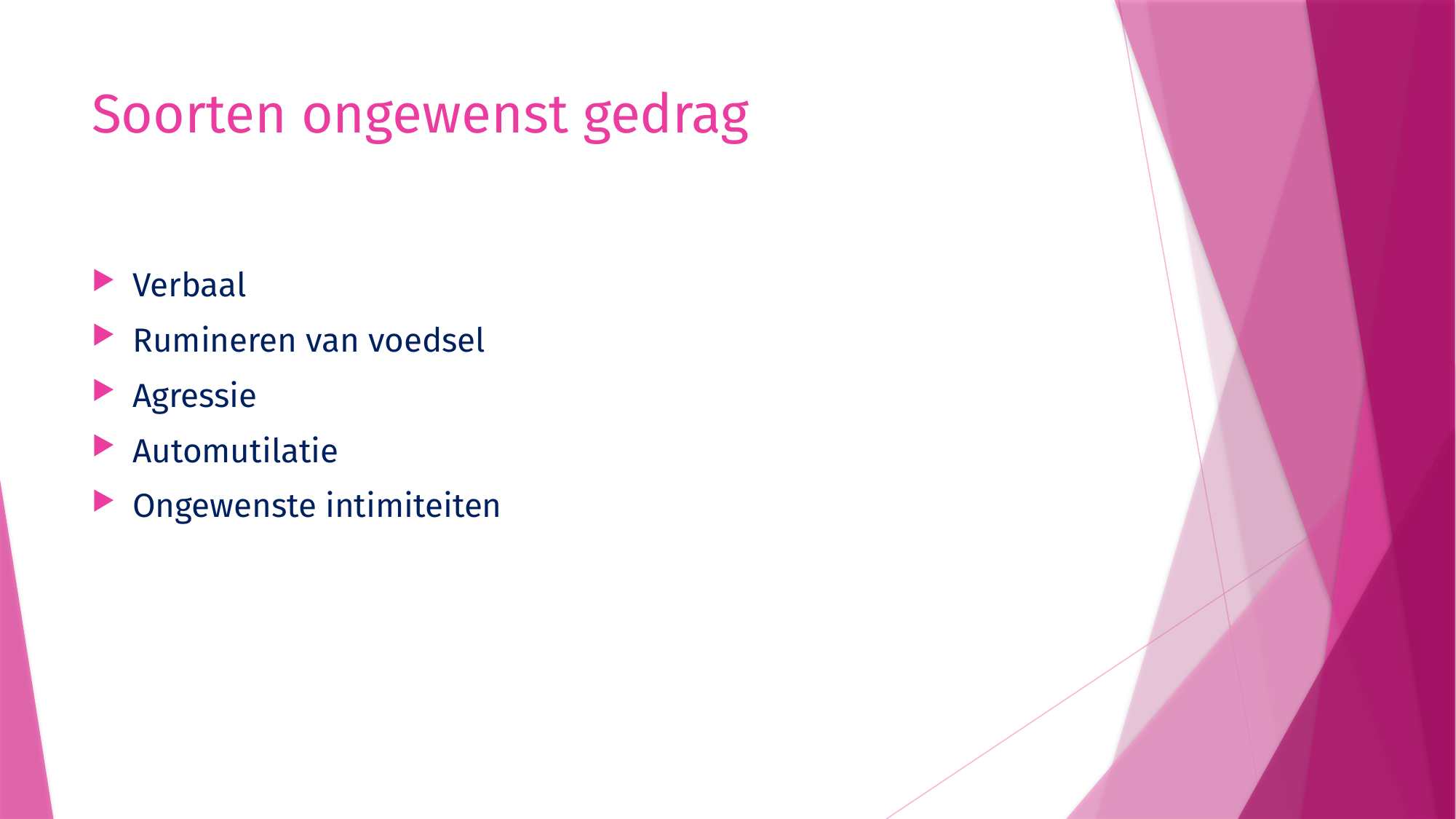

# Soorten ongewenst gedrag
Verbaal
Rumineren van voedsel
Agressie
Automutilatie
Ongewenste intimiteiten